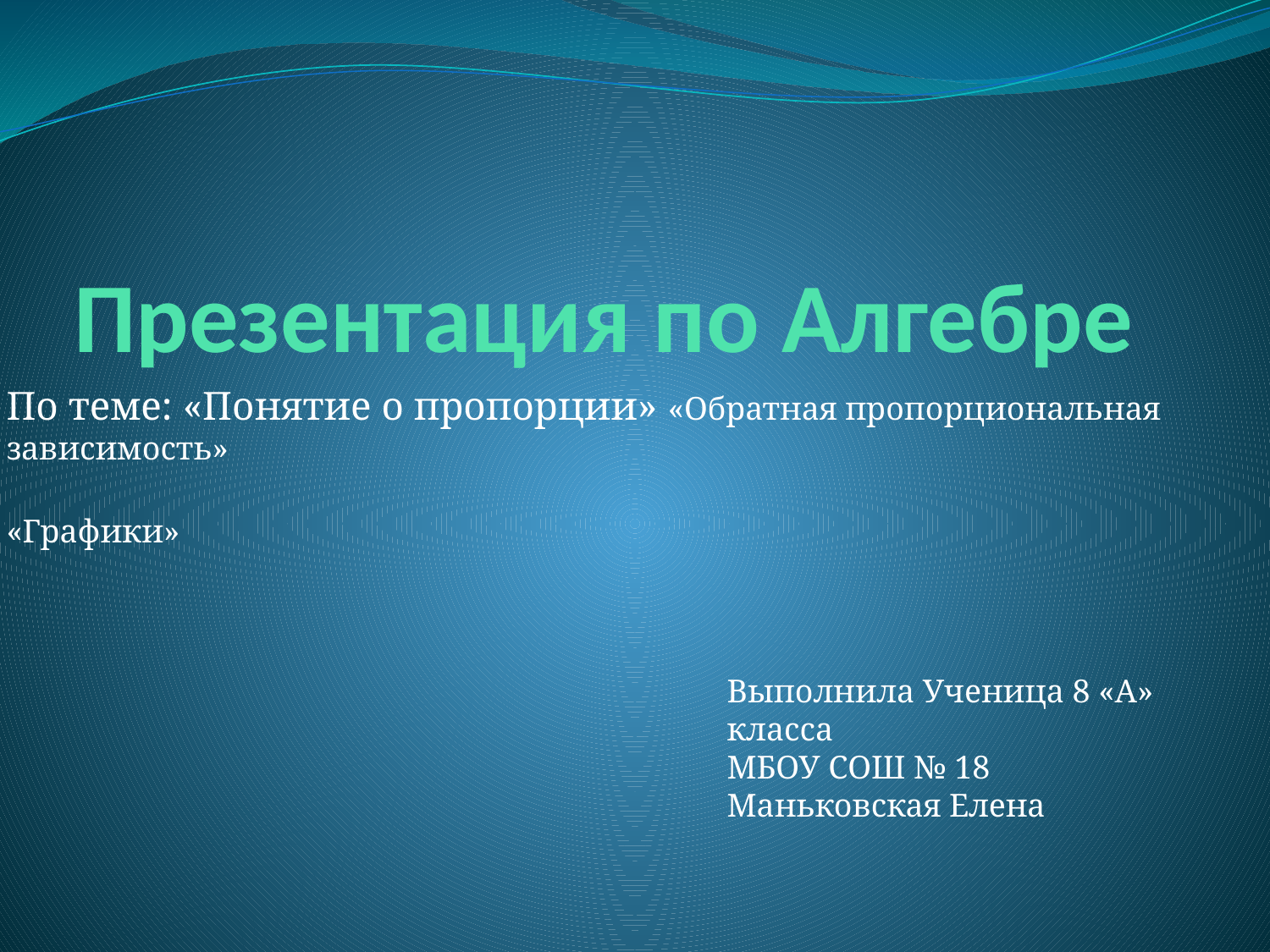

# Презентация по Алгебре
По теме: «Понятие о пропорции» «Обратная пропорциональная зависимость»
                                                                                                                                       «Графики»
Выполнила Ученица 8 «А» класса                                           МБОУ СОШ № 18      Маньковская Елена